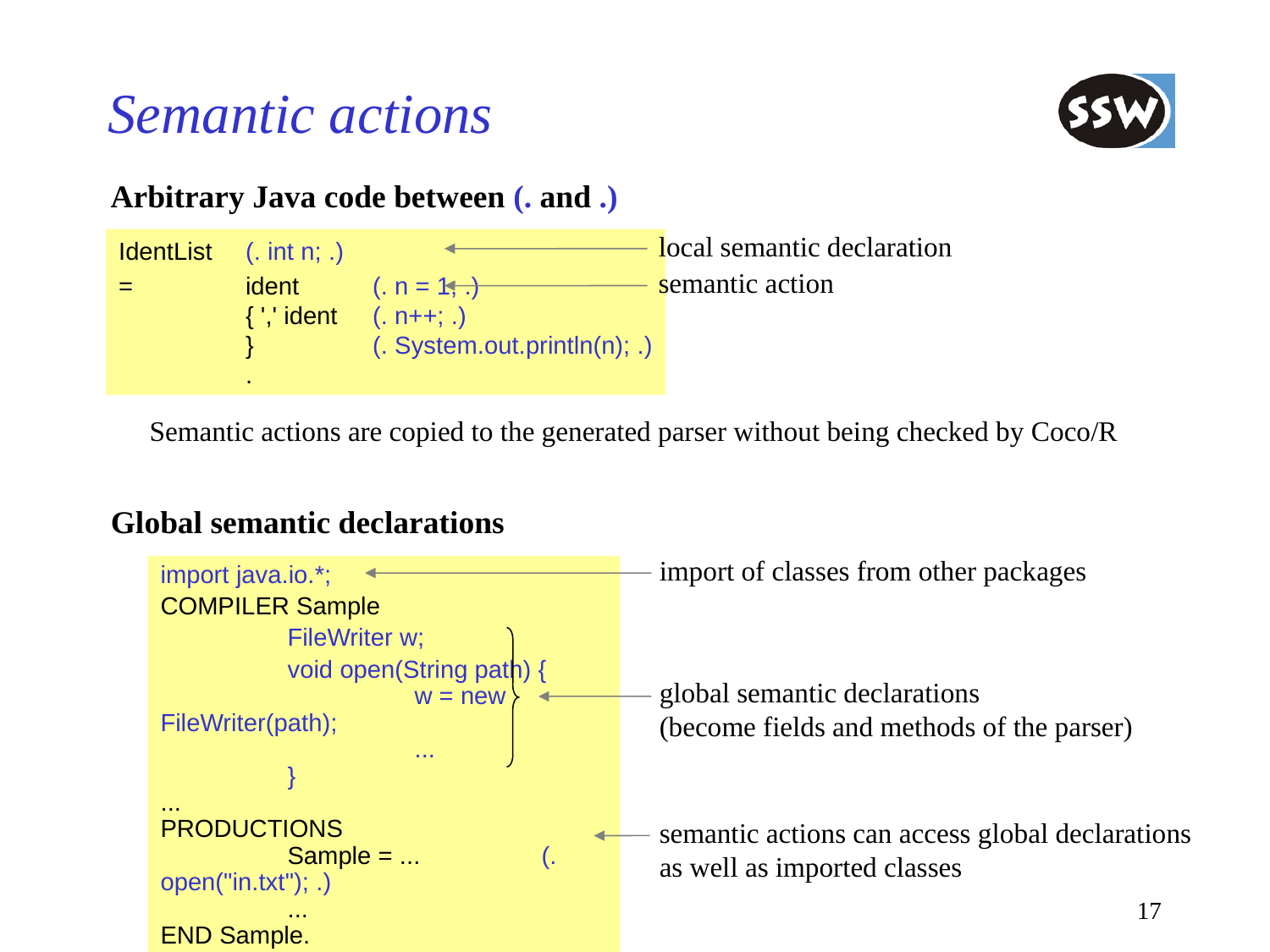

# Semantic actions
Arbitrary Java code between (. and .)
local semantic declaration
IdentList	(. int n; .)
=	ident	(. n = 1; .)
	{ ',' ident	(. n++; .)
	}	(. System.out.println(n); .)
	.

semantic action

Semantic actions are copied to the generated parser without being checked by Coco/R
Global semantic declarations
import of classes from other packages
import java.io.*;
COMPILER Sample
	FileWriter w;
	void open(String path) {
		w = new FileWriter(path);
		...
	}
...
PRODUCTIONS
	Sample = ...	(. open("in.txt"); .)
	...
END Sample.

global semantic declarations
(become fields and methods of the parser)

semantic actions can access global declarations
as well as imported classes

17